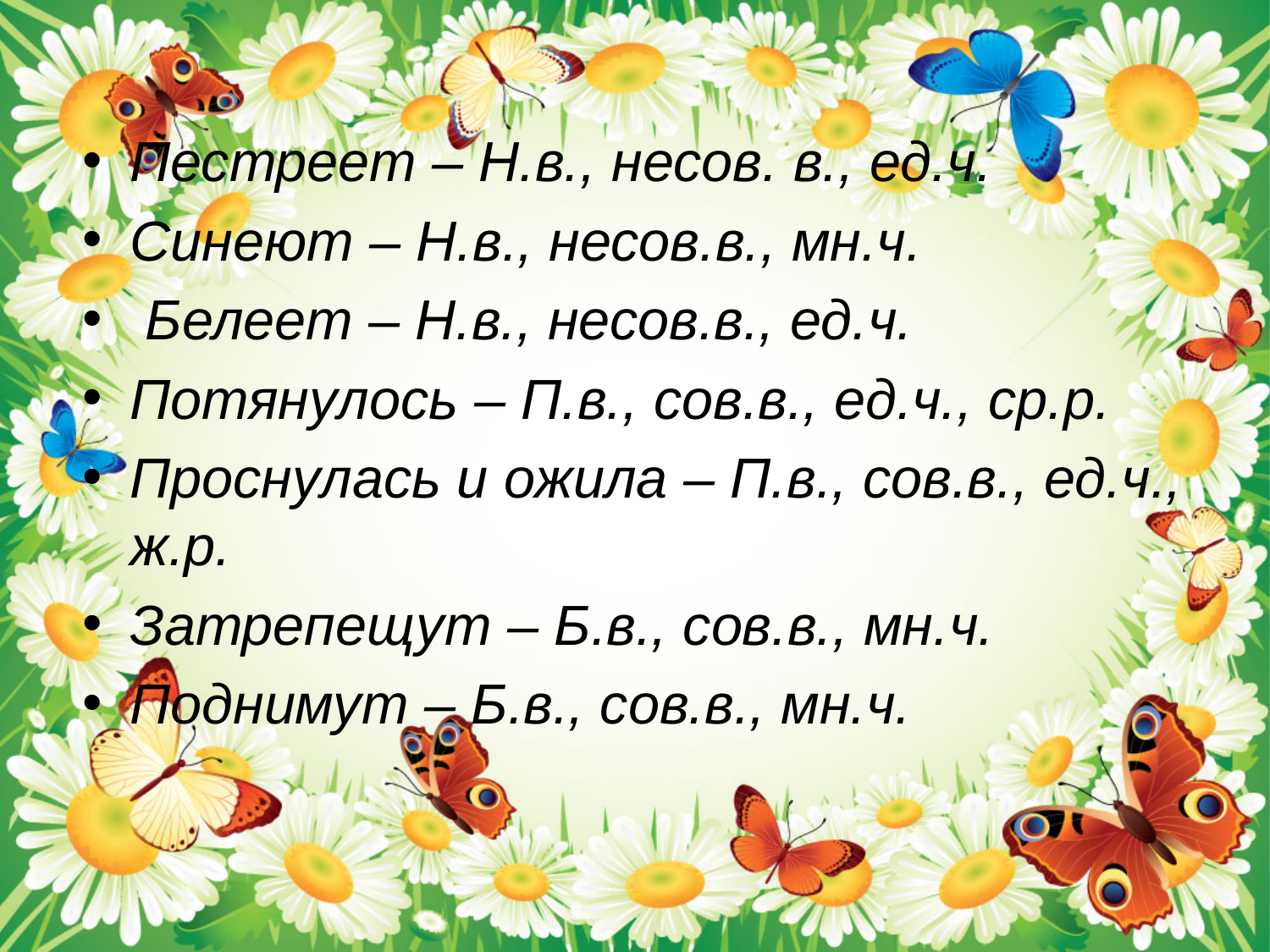

Пестреет – Н.в., несов. в., ед.ч.
Синеют – Н.в., несов.в., мн.ч.
 Белеет – Н.в., несов.в., ед.ч.
Потянулось – П.в., сов.в., ед.ч., ср.р.
Проснулась и ожила – П.в., сов.в., ед.ч., ж.р.
Затрепещут – Б.в., сов.в., мн.ч.
Поднимут – Б.в., сов.в., мн.ч.